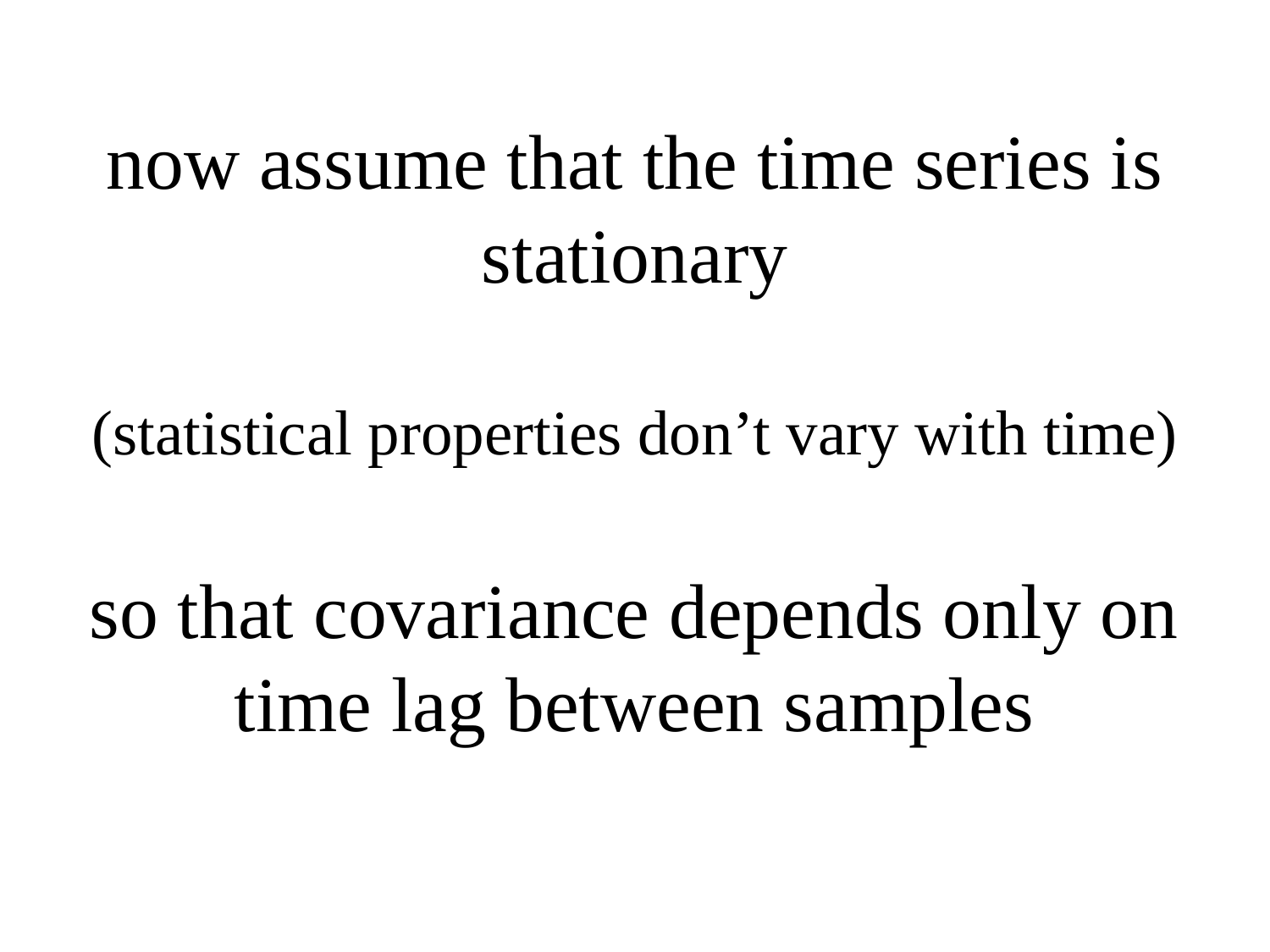

# now assume that the time series is stationary (statistical properties don’t vary with time) so that covariance depends only on time lag between samples